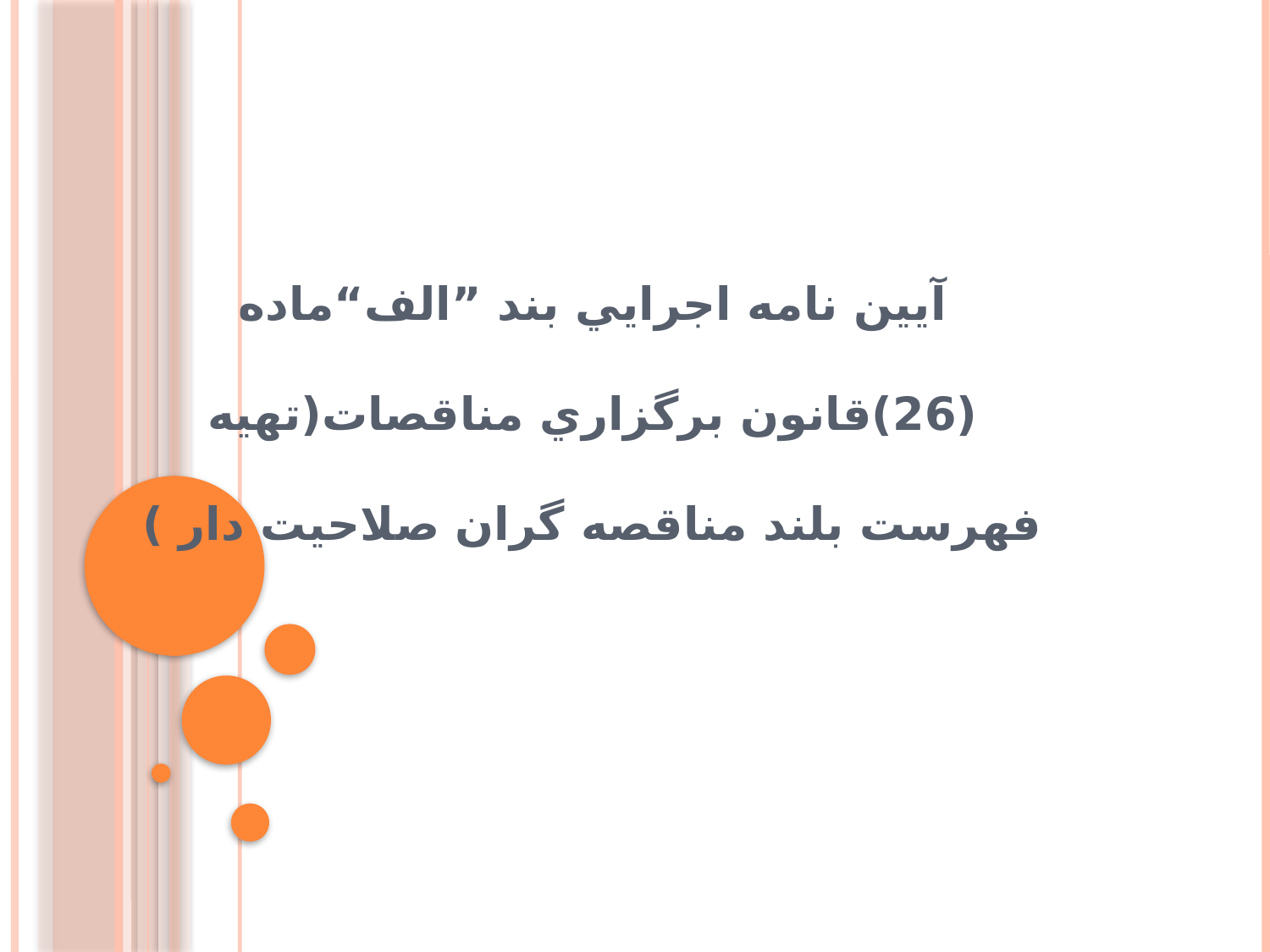

# آيين نامه اجرايي بند ”الف“ماده (26)قانون برگزاري مناقصات(تهیه فهرست بلند مناقصه گران صلاحیت دار )